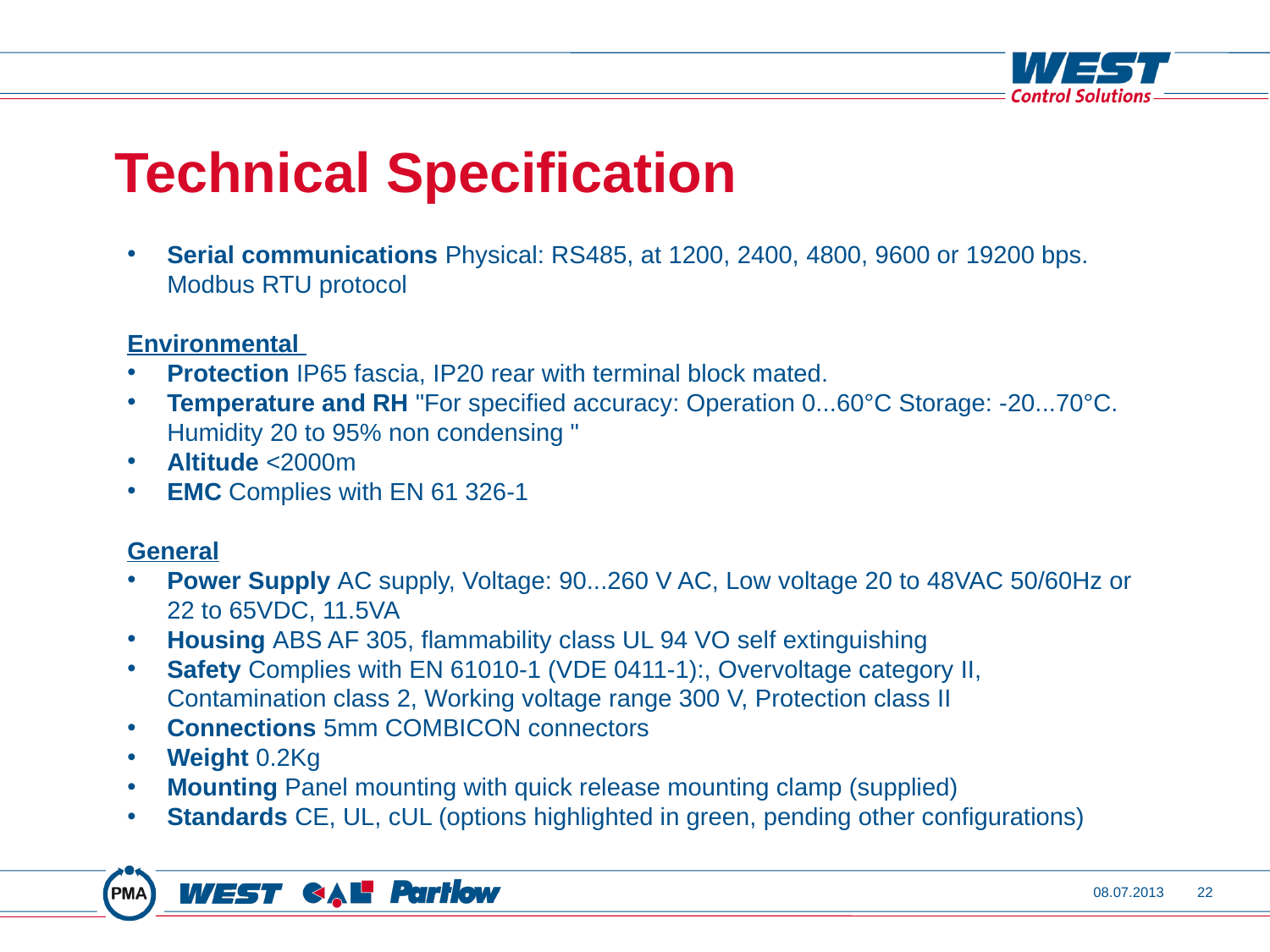

# Technical Specification
Serial communications Physical: RS485, at 1200, 2400, 4800, 9600 or 19200 bps. Modbus RTU protocol

Environmental
Protection IP65 fascia, IP20 rear with terminal block mated.
Temperature and RH "For specified accuracy: Operation 0...60°C Storage: -20...70°C. Humidity 20 to 95% non condensing "
Altitude <2000m
EMC Complies with EN 61 326-1

General
Power Supply AC supply, Voltage: 90...260 V AC, Low voltage 20 to 48VAC 50/60Hz or 22 to 65VDC, 11.5VA
Housing ABS AF 305, flammability class UL 94 VO self extinguishing
Safety Complies with EN 61010-1 (VDE 0411-1):, Overvoltage category II, Contamination class 2, Working voltage range 300 V, Protection class II
Connections 5mm COMBICON connectors
Weight 0.2Kg
Mounting Panel mounting with quick release mounting clamp (supplied)
Standards CE, UL, cUL (options highlighted in green, pending other configurations)
08.07.2013
22